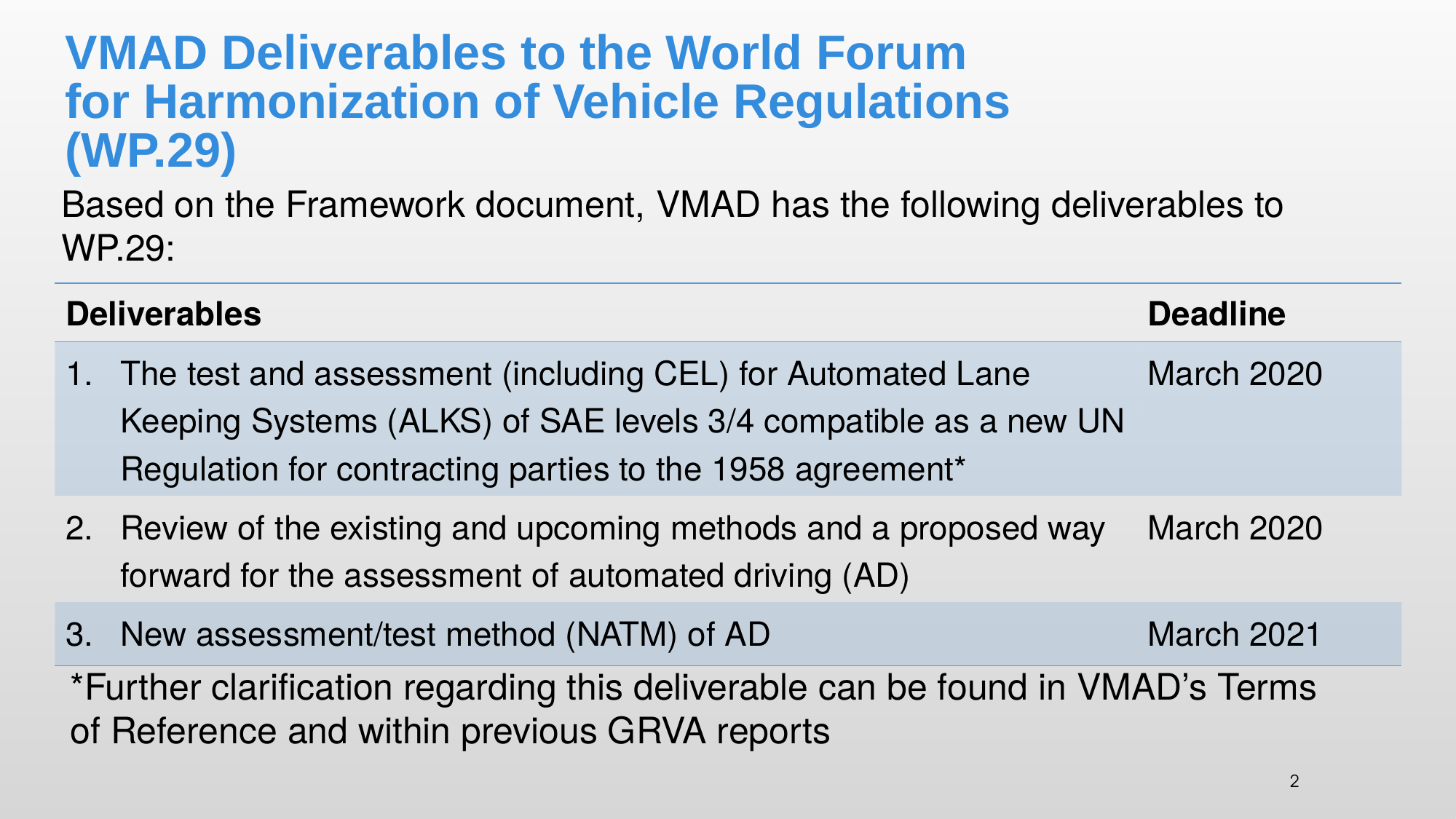

# VMAD Deliverables to the World Forum for Harmonization of Vehicle Regulations (WP.29)
Based on the Framework document, VMAD has the following deliverables to WP.29:
| Deliverables | Deadline |
| --- | --- |
| The test and assessment (including CEL) for Automated Lane Keeping Systems (ALKS) of SAE levels 3/4 compatible as a new UN Regulation for contracting parties to the 1958 agreement\* | March 2020 |
| Review of the existing and upcoming methods and a proposed way forward for the assessment of automated driving (AD) | March 2020 |
| New assessment/test method (NATM) of AD | March 2021 |
*Further clarification regarding this deliverable can be found in VMAD’s Terms of Reference and within previous GRVA reports
2